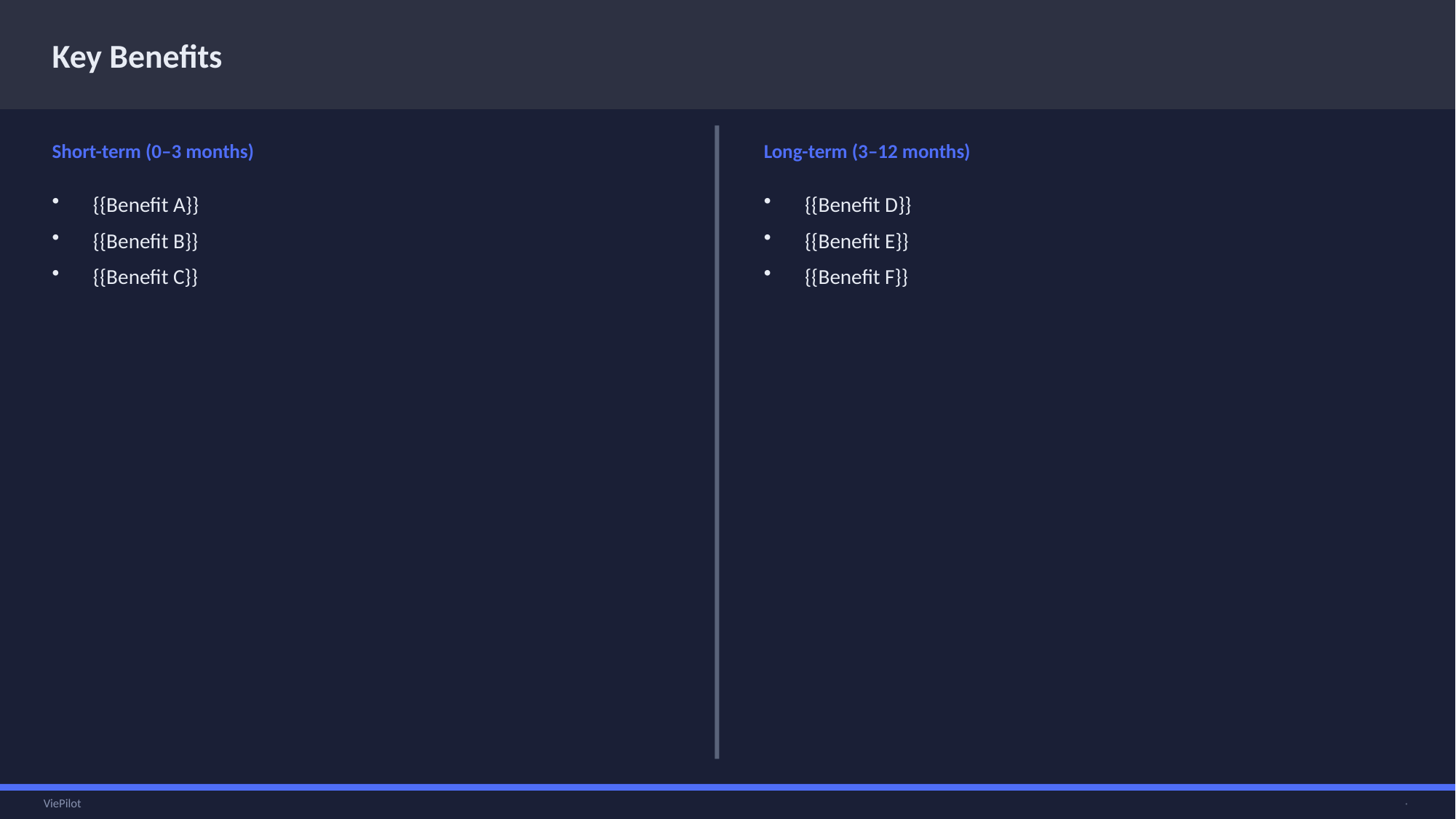

Key Benefits
Short-term (0–3 months)

Long-term (3–12 months)
{{Benefit A}}
{{Benefit B}}
{{Benefit C}}
{{Benefit D}}
{{Benefit E}}
{{Benefit F}}